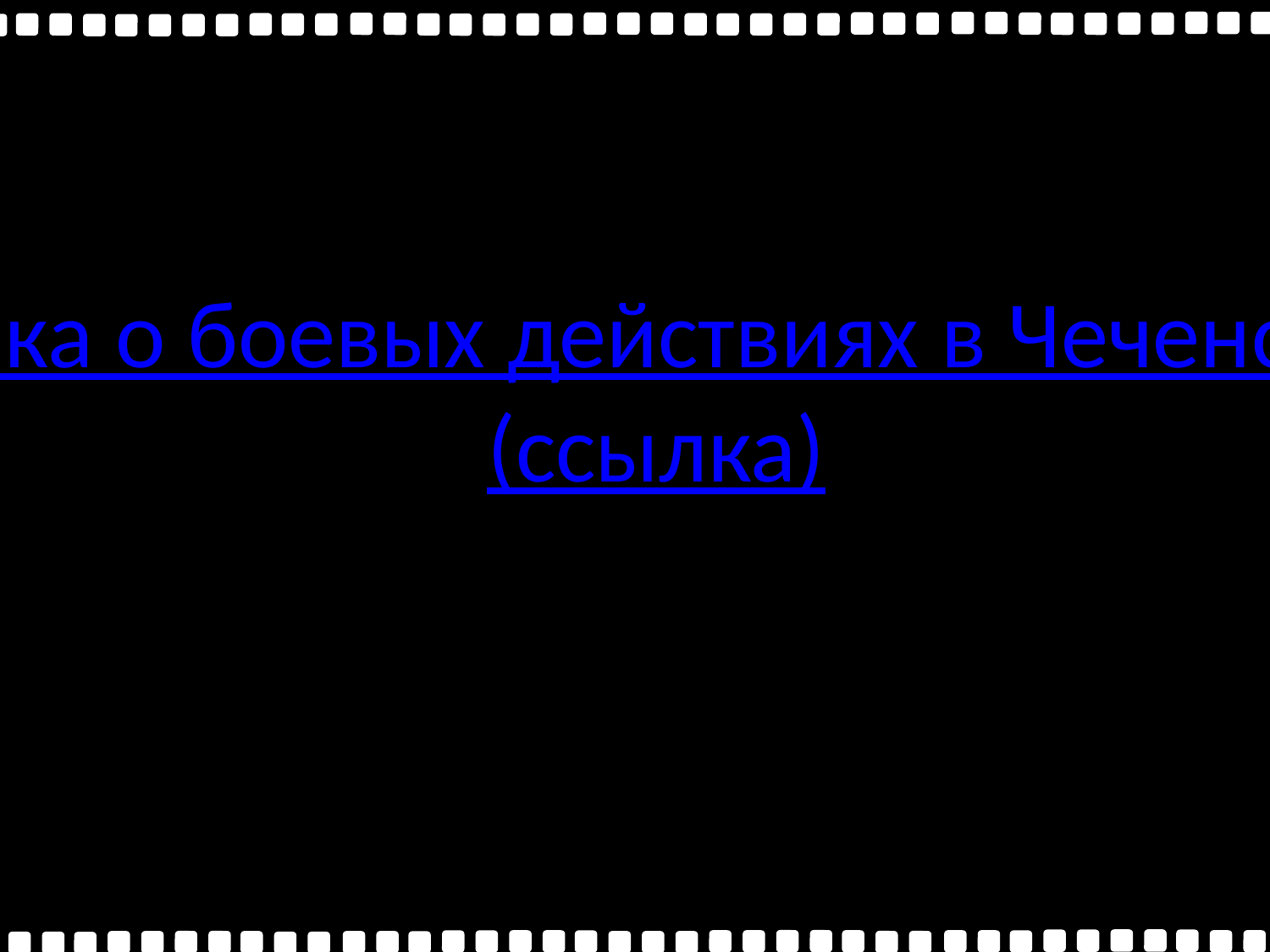

Просмотр ролика
о боевых действиях
в Чеченской республике
(ссылка)